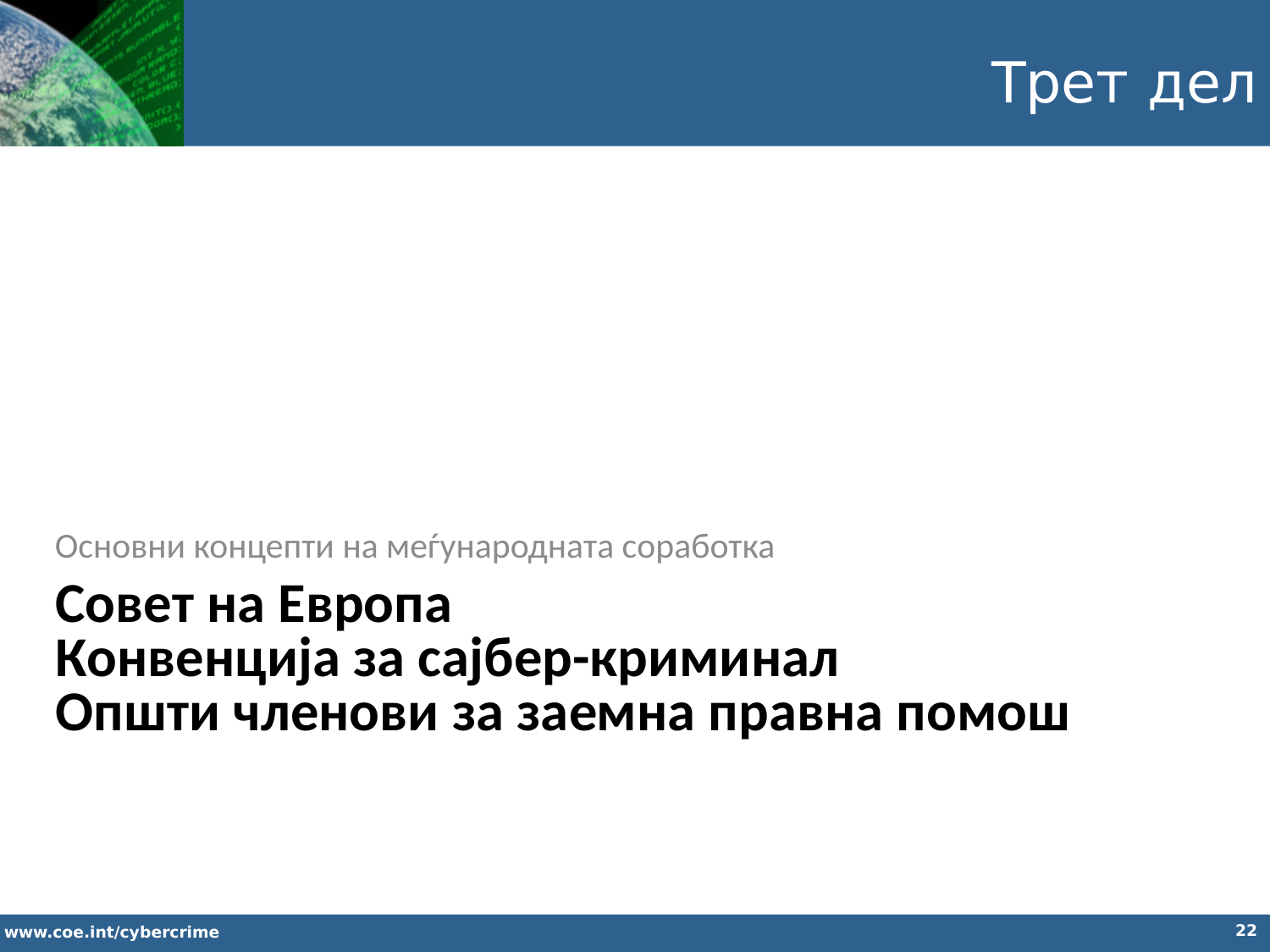

Трет дел
Основни концепти на меѓународната соработка
Совет на Европа
Конвенција за сајбер-криминал
Општи членови за заемна правна помош
22